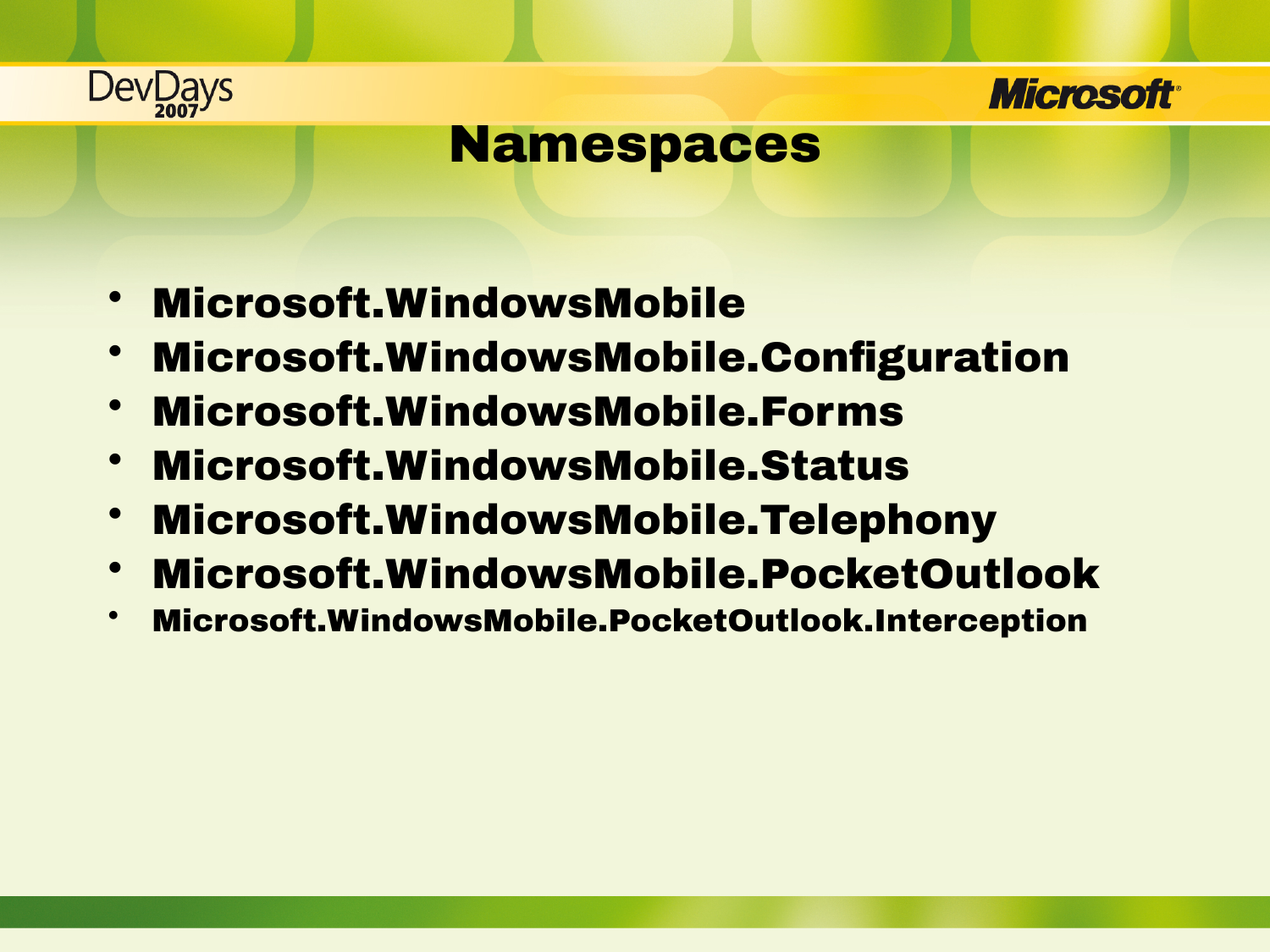

# Namespaces
Microsoft.WindowsMobile
Microsoft.WindowsMobile.Configuration
Microsoft.WindowsMobile.Forms
Microsoft.WindowsMobile.Status
Microsoft.WindowsMobile.Telephony
Microsoft.WindowsMobile.PocketOutlook
Microsoft.WindowsMobile.PocketOutlook.Interception